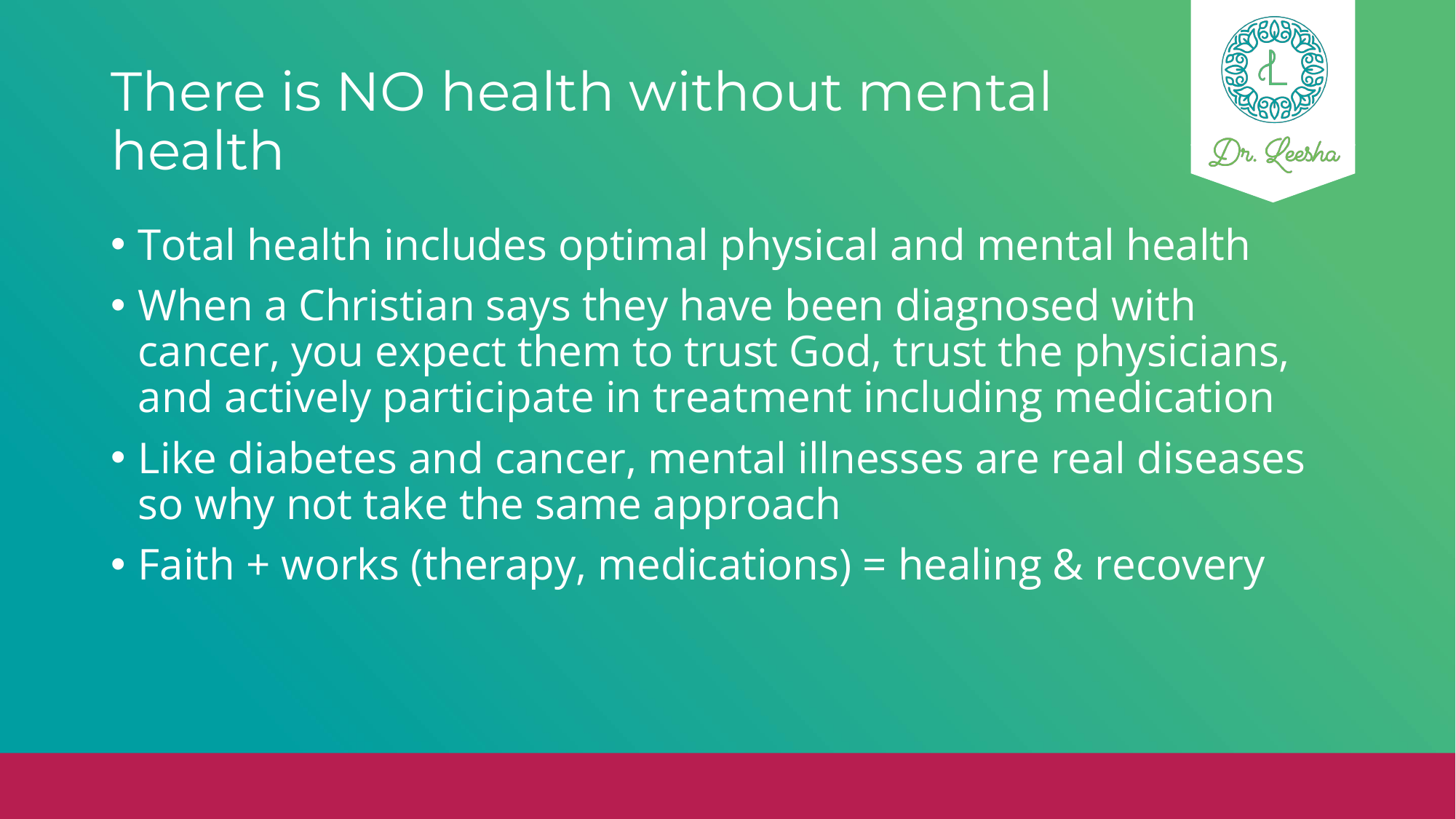

# There is NO health without mental health
Total health includes optimal physical and mental health
When a Christian says they have been diagnosed with cancer, you expect them to trust God, trust the physicians, and actively participate in treatment including medication
Like diabetes and cancer, mental illnesses are real diseases so why not take the same approach
Faith + works (therapy, medications) = healing & recovery